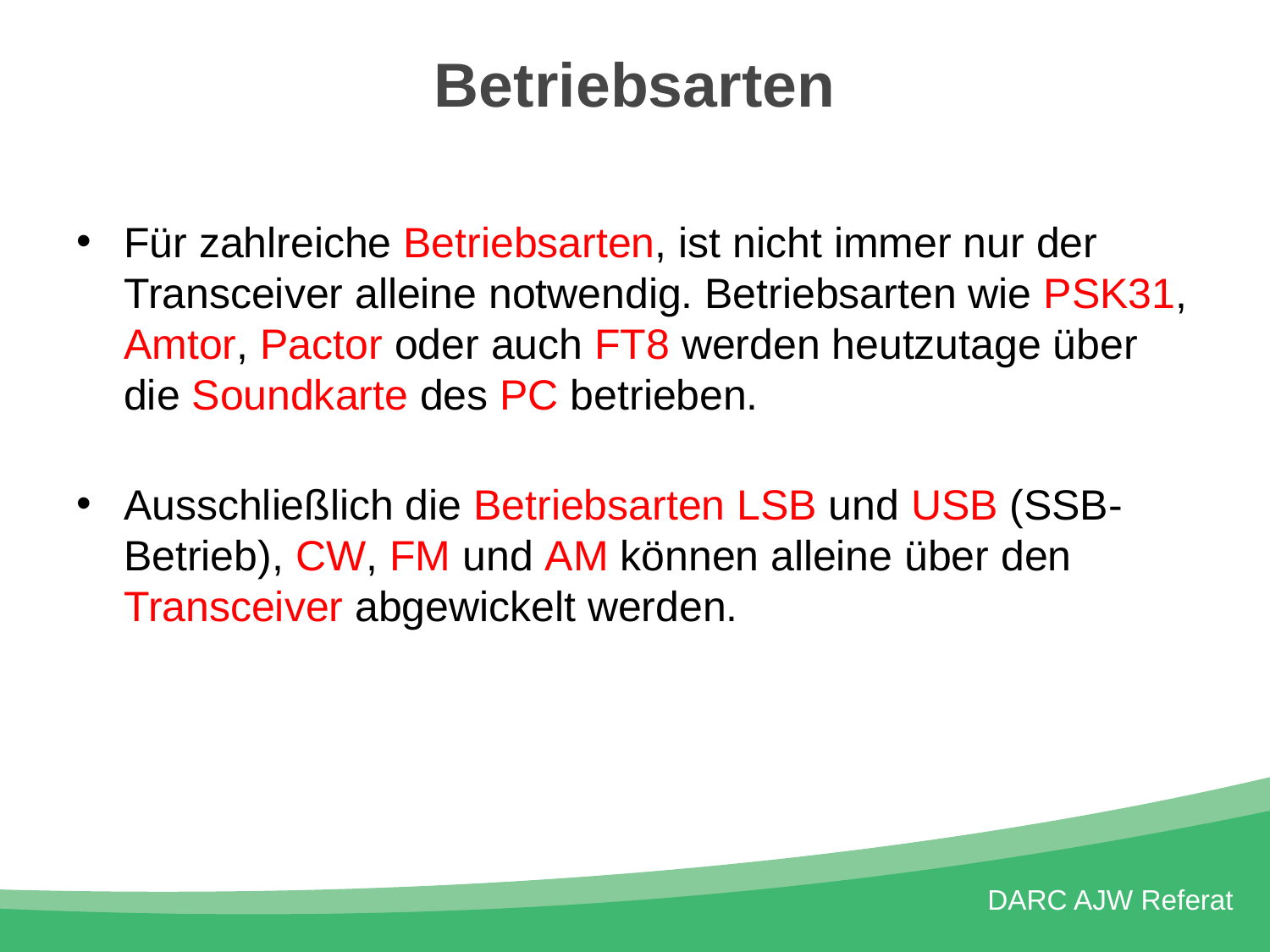

# Betriebsarten

Für zahlreiche Betriebsarten, ist nicht immer nur der Transceiver alleine notwendig. Betriebsarten wie PSK31, Amtor, Pactor oder auch FT8 werden heutzutage über die Soundkarte des PC betrieben.
Ausschließlich die Betriebsarten LSB und USB (SSB-Betrieb), CW, FM und AM können alleine über den Transceiver abgewickelt werden.